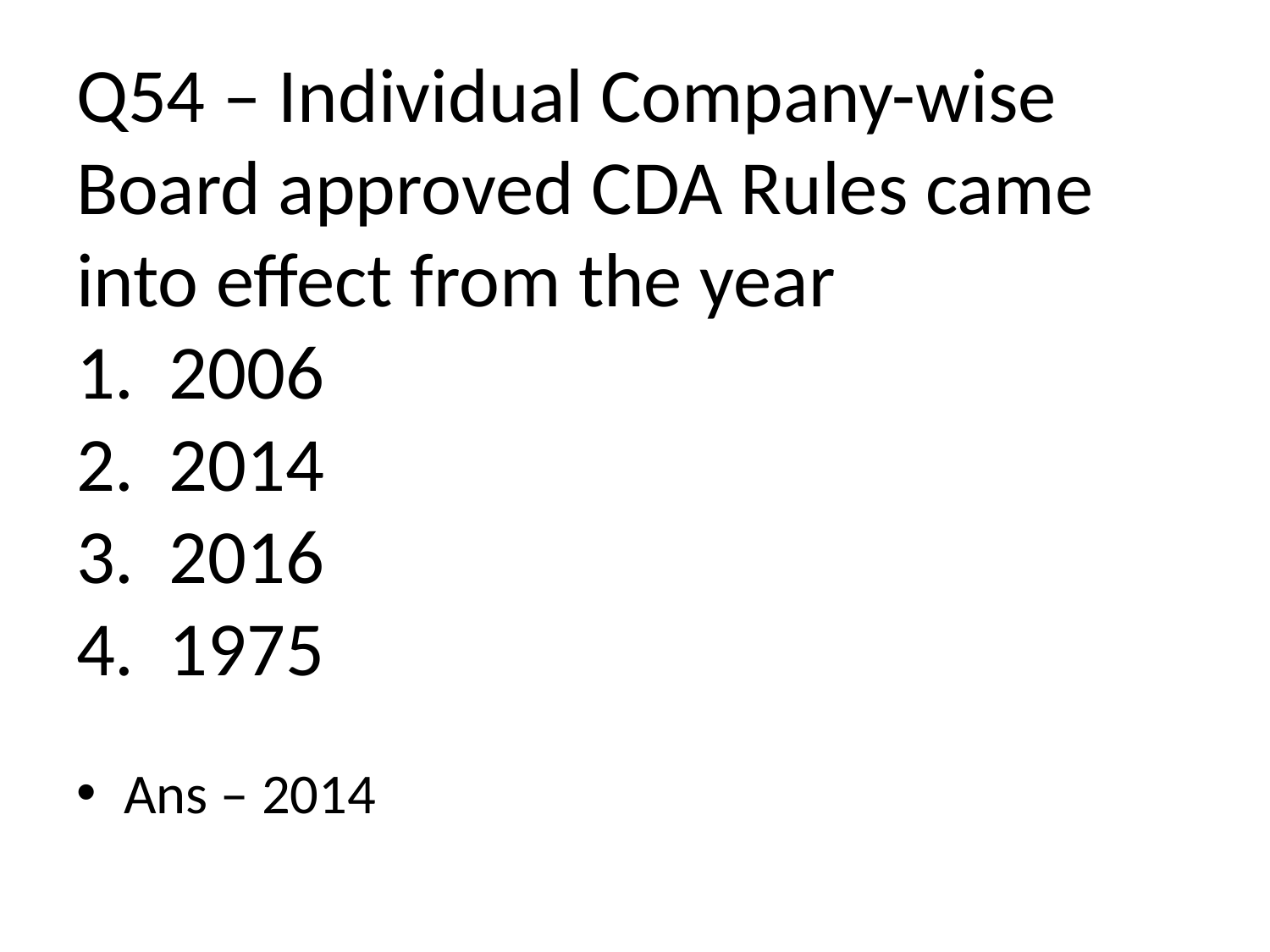

# Q54 – Individual Company-wise Board approved CDA Rules came into effect from the year 1.  2006 2.  2014 3.  2016 4.  1975
Ans – 2014